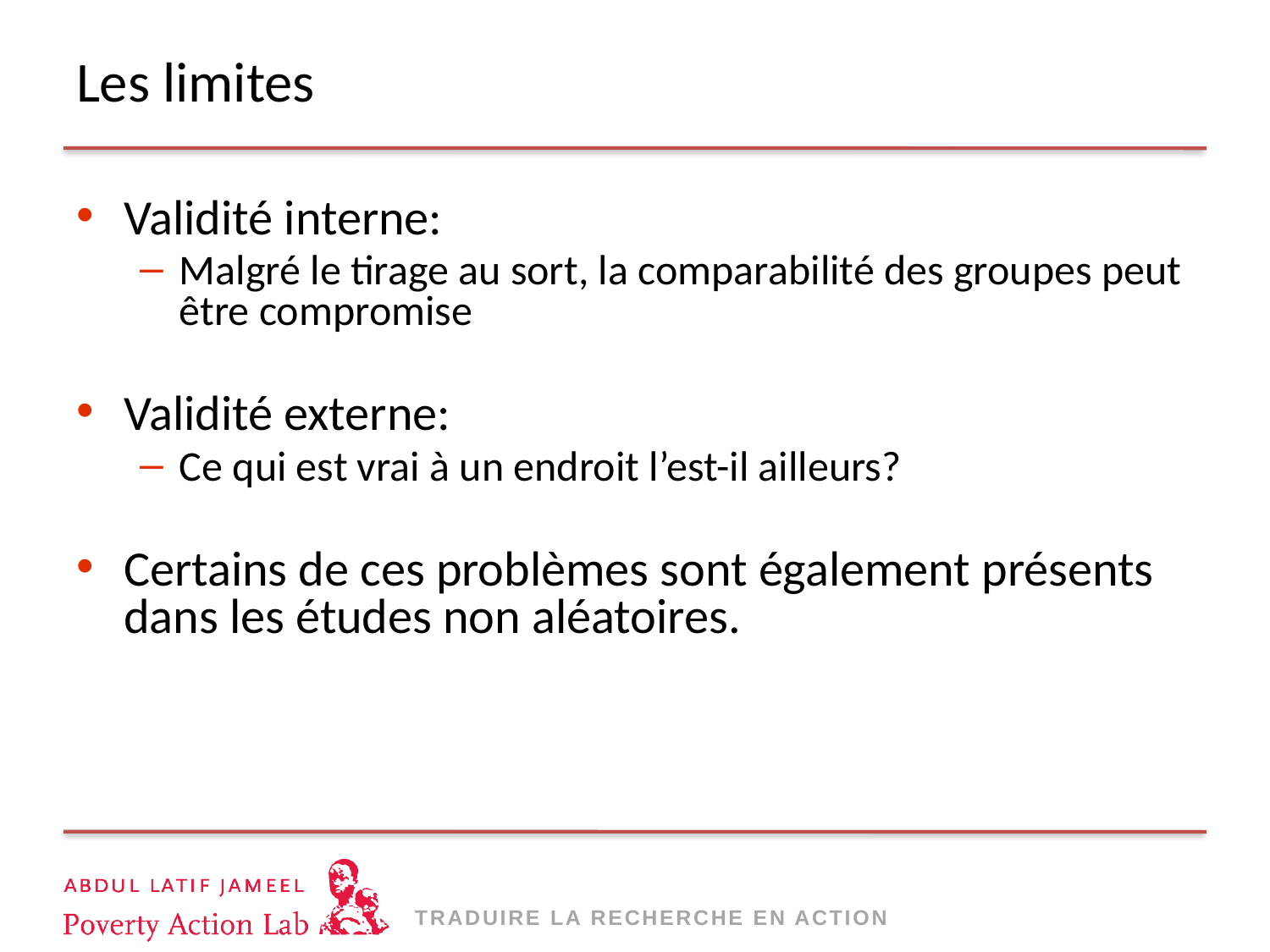

# Les limites
Validité interne:
Malgré le tirage au sort, la comparabilité des groupes peut être compromise

Validité externe:
Ce qui est vrai à un endroit l’est-il ailleurs?

Certains de ces problèmes sont également présents dans les études non aléatoires.